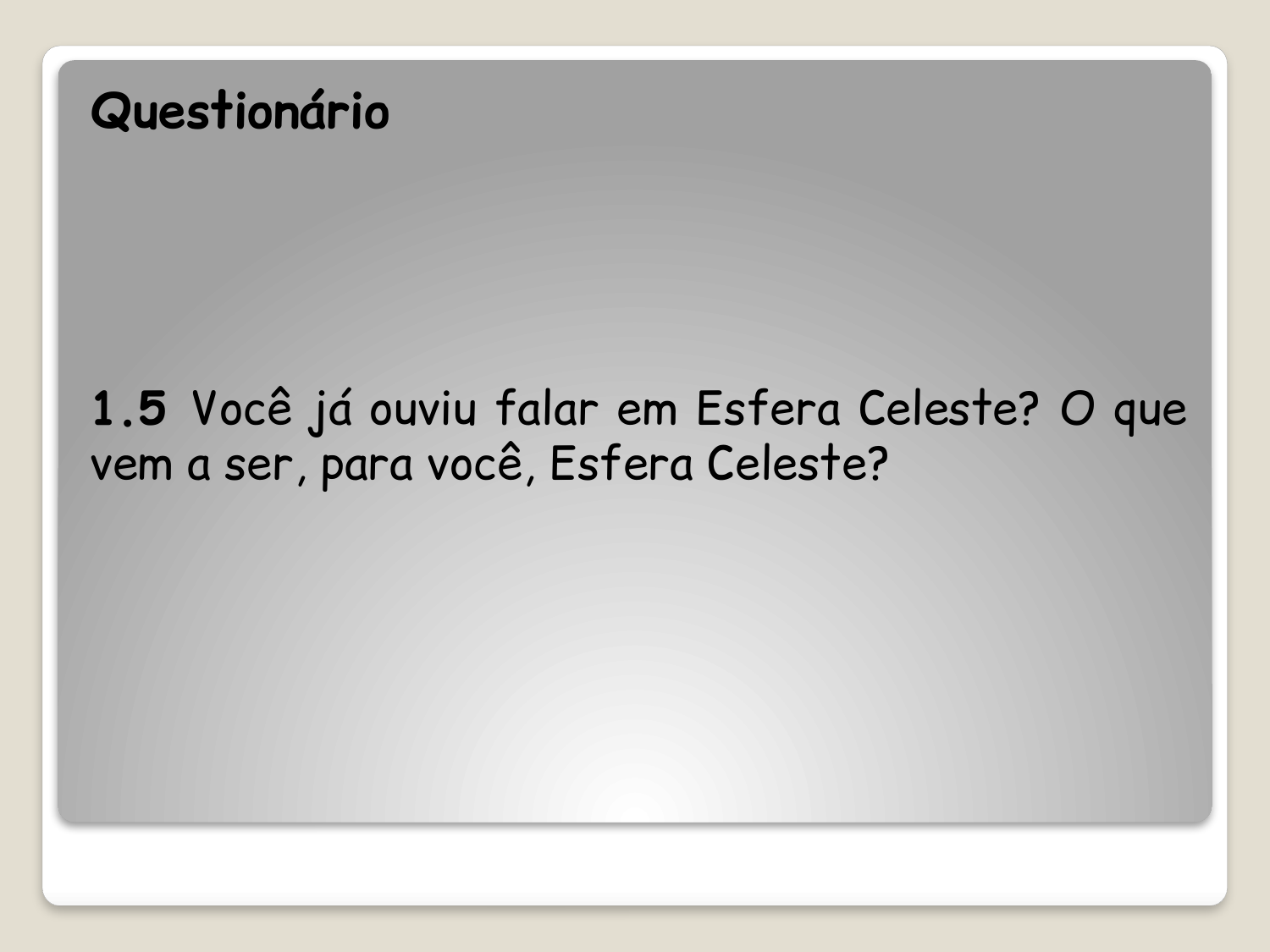

Questionário
1.5 Você já ouviu falar em Esfera Celeste? O que vem a ser, para você, Esfera Celeste?